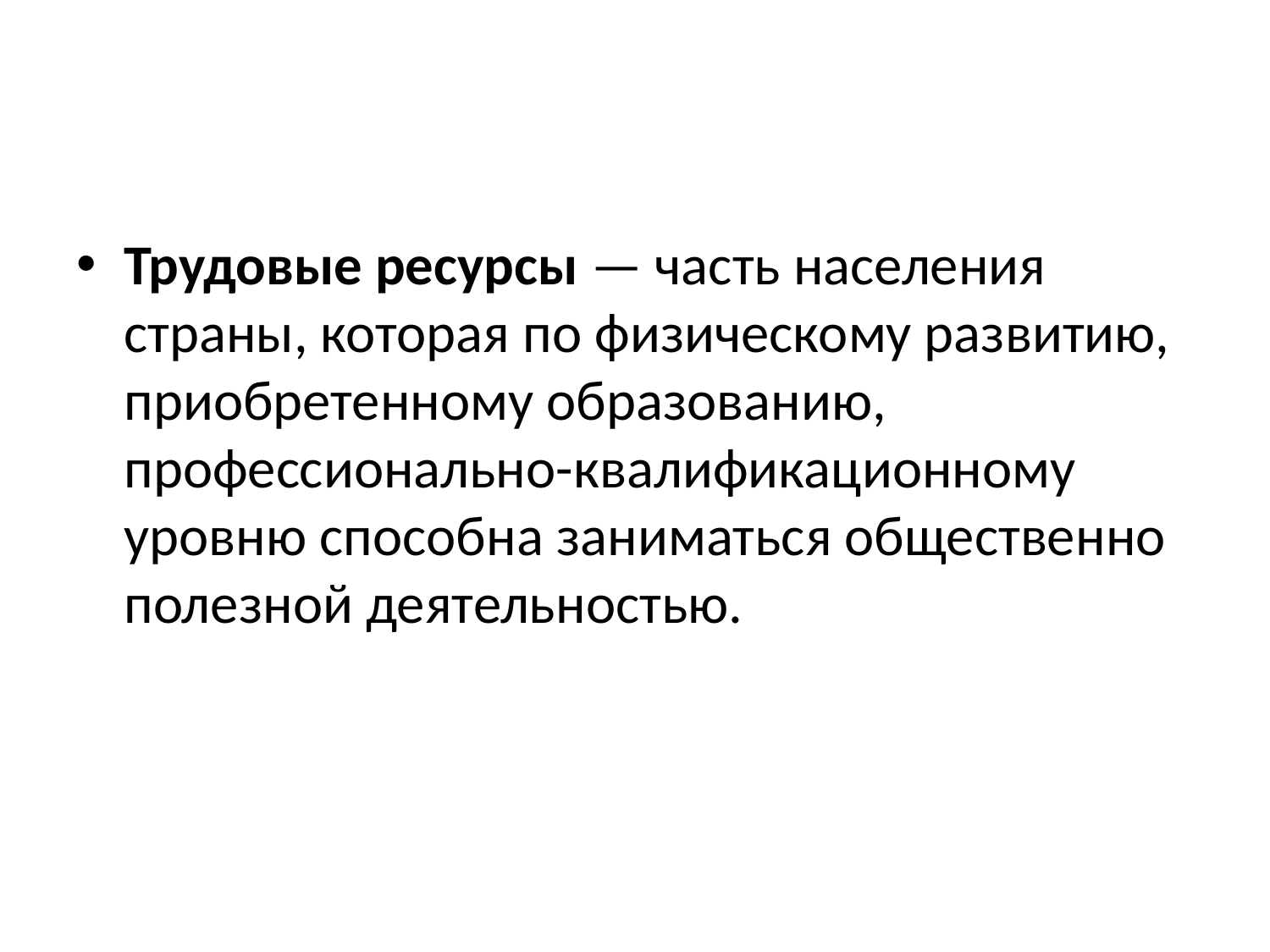

Трудовые ресурсы — часть населения страны, которая по физическому развитию, приобретенному образованию, профессионально-квалификационному уровню способна заниматься общественно полезной деятельностью.